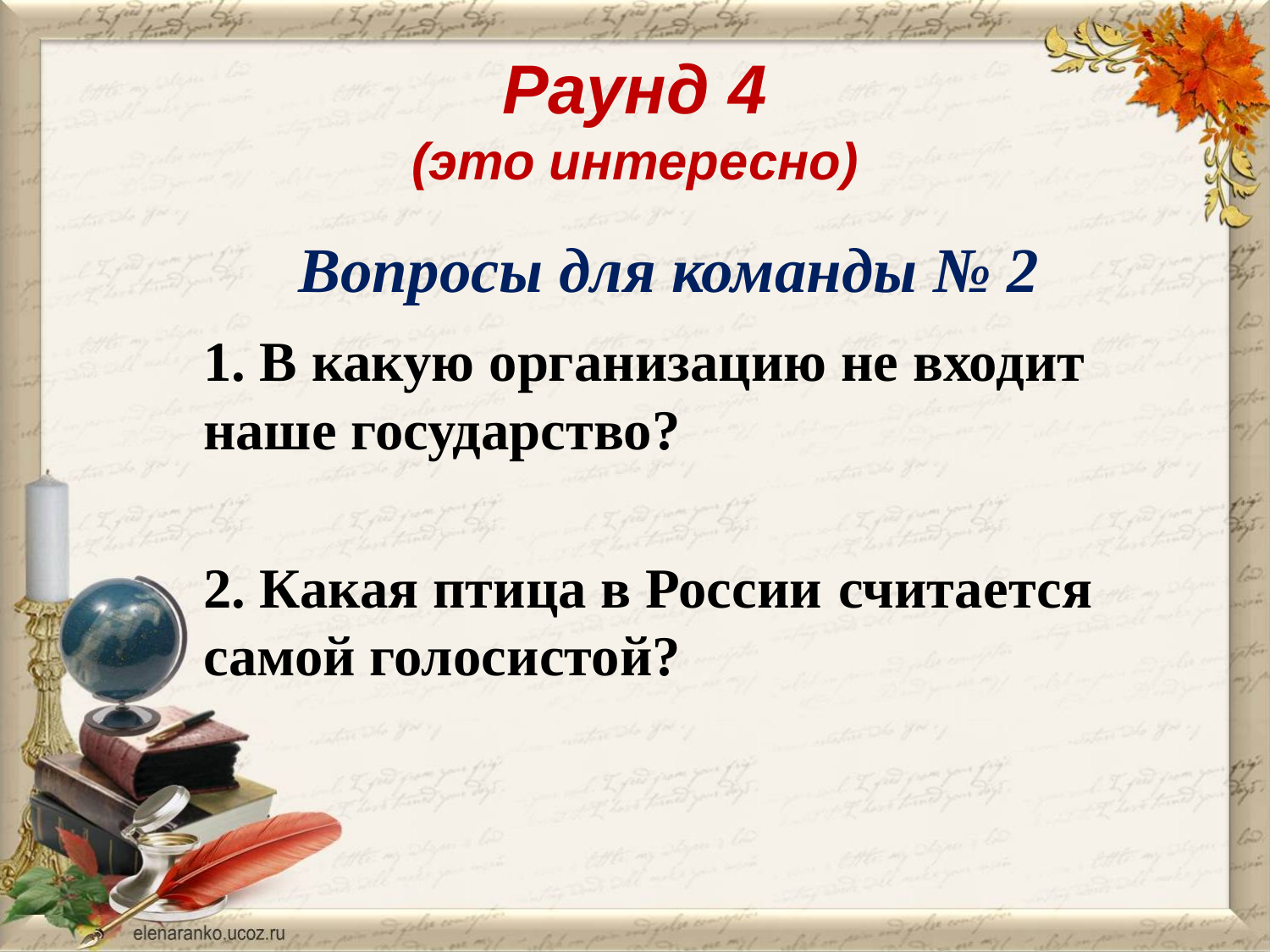

# Раунд 4 (это интересно)
	      Вопросы для команды № 2
	1. В какую организацию не входит 	наше государство?

	2. Какая птица в России 	считается 	самой голосистой?